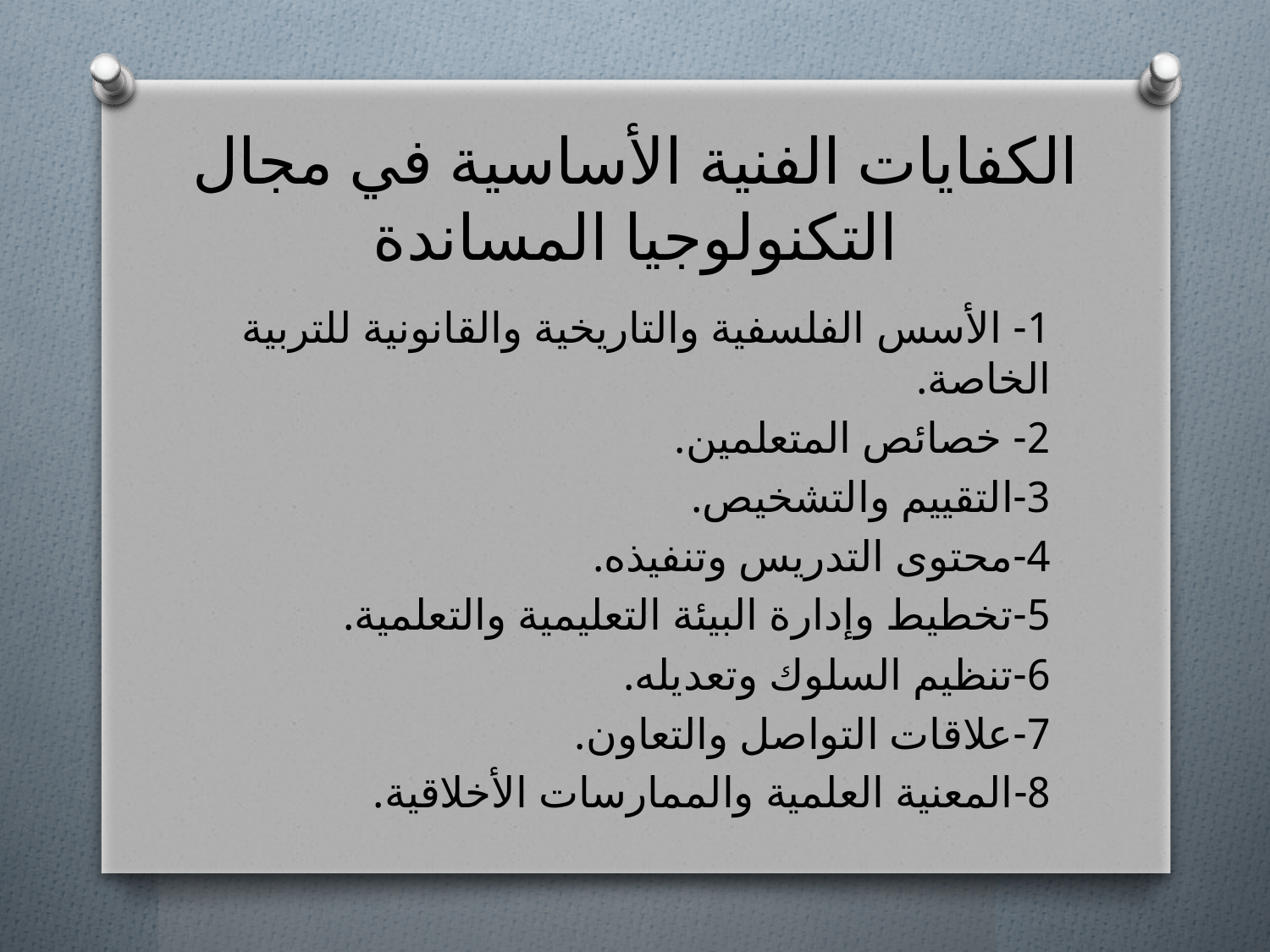

# الكفايات الفنية الأساسية في مجال التكنولوجيا المساندة
1- الأسس الفلسفية والتاريخية والقانونية للتربية الخاصة.
2- خصائص المتعلمين.
3-التقييم والتشخيص.
4-محتوى التدريس وتنفيذه.
5-تخطيط وإدارة البيئة التعليمية والتعلمية.
6-تنظيم السلوك وتعديله.
7-علاقات التواصل والتعاون.
8-المعنية العلمية والممارسات الأخلاقية.